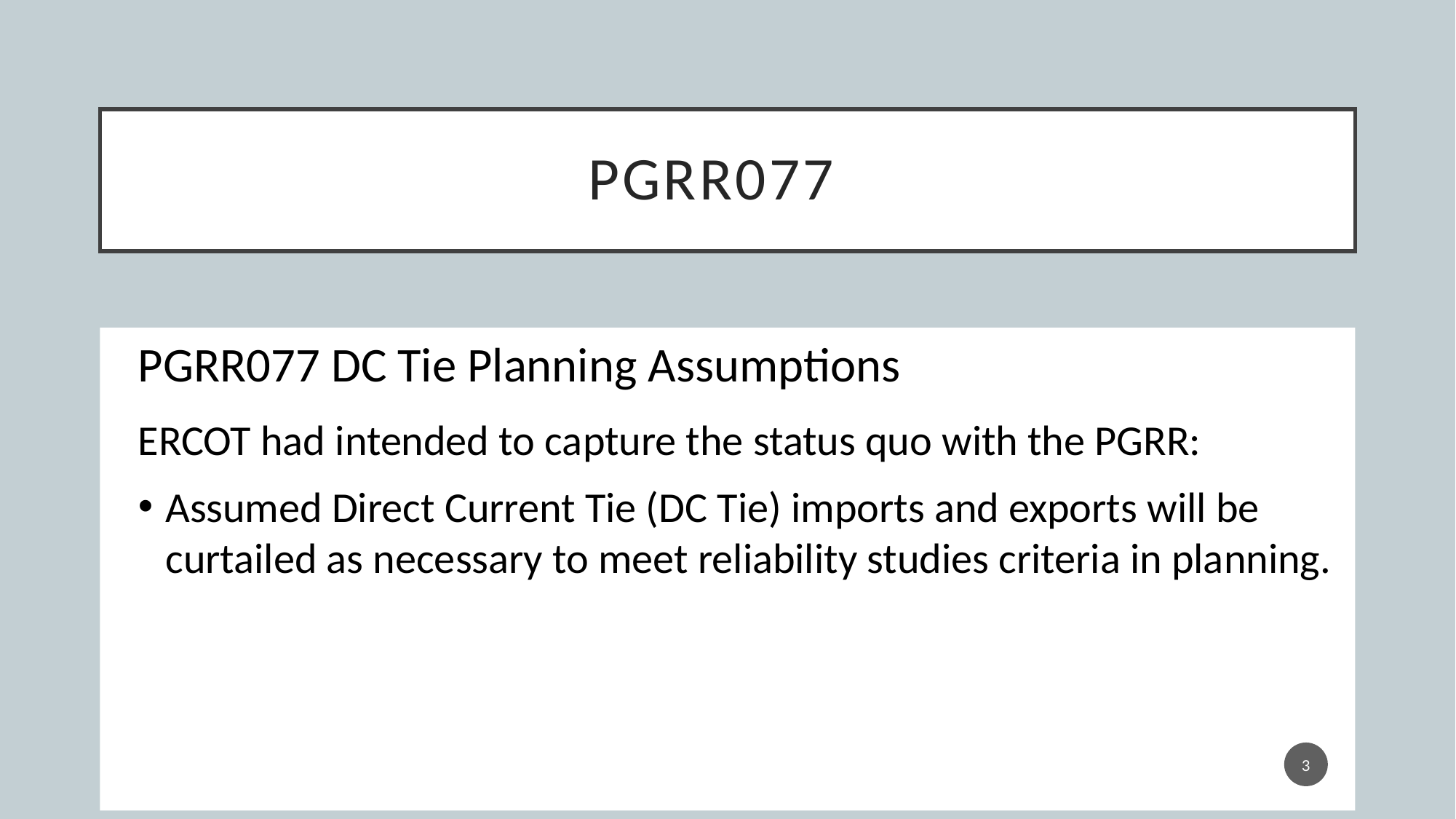

# PGRR077
PGRR077 DC Tie Planning Assumptions
ERCOT had intended to capture the status quo with the PGRR:
Assumed Direct Current Tie (DC Tie) imports and exports will be curtailed as necessary to meet reliability studies criteria in planning.

3